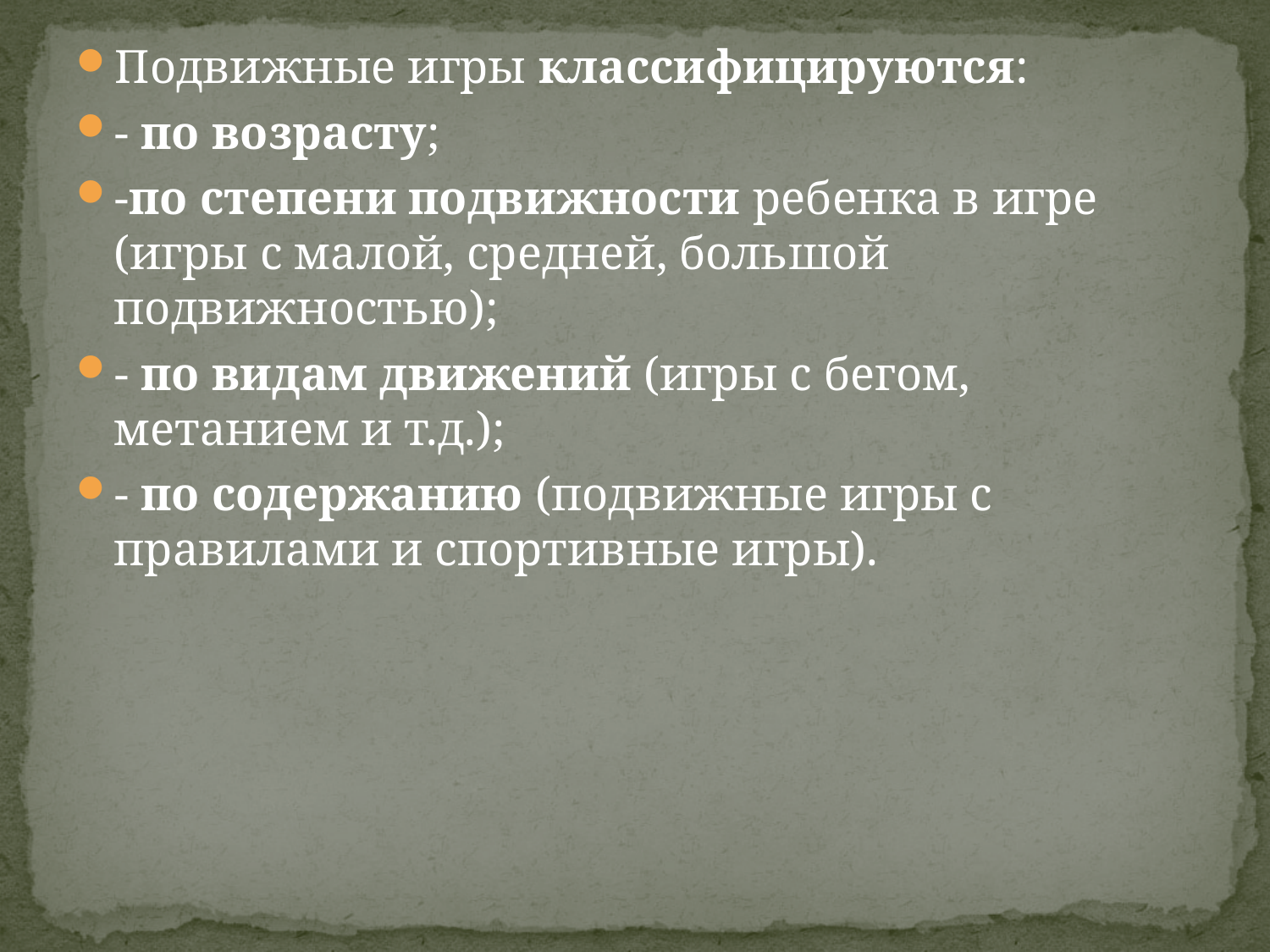

#
Подвижные игры классифицируются:
- по возрасту;
-по степени подвижности ребенка в игре (игры с малой, средней, большой подвижностью);
- по видам движений (игры с бегом, метанием и т.д.);
- по содержанию (подвижные игры с правилами и спортивные игры).